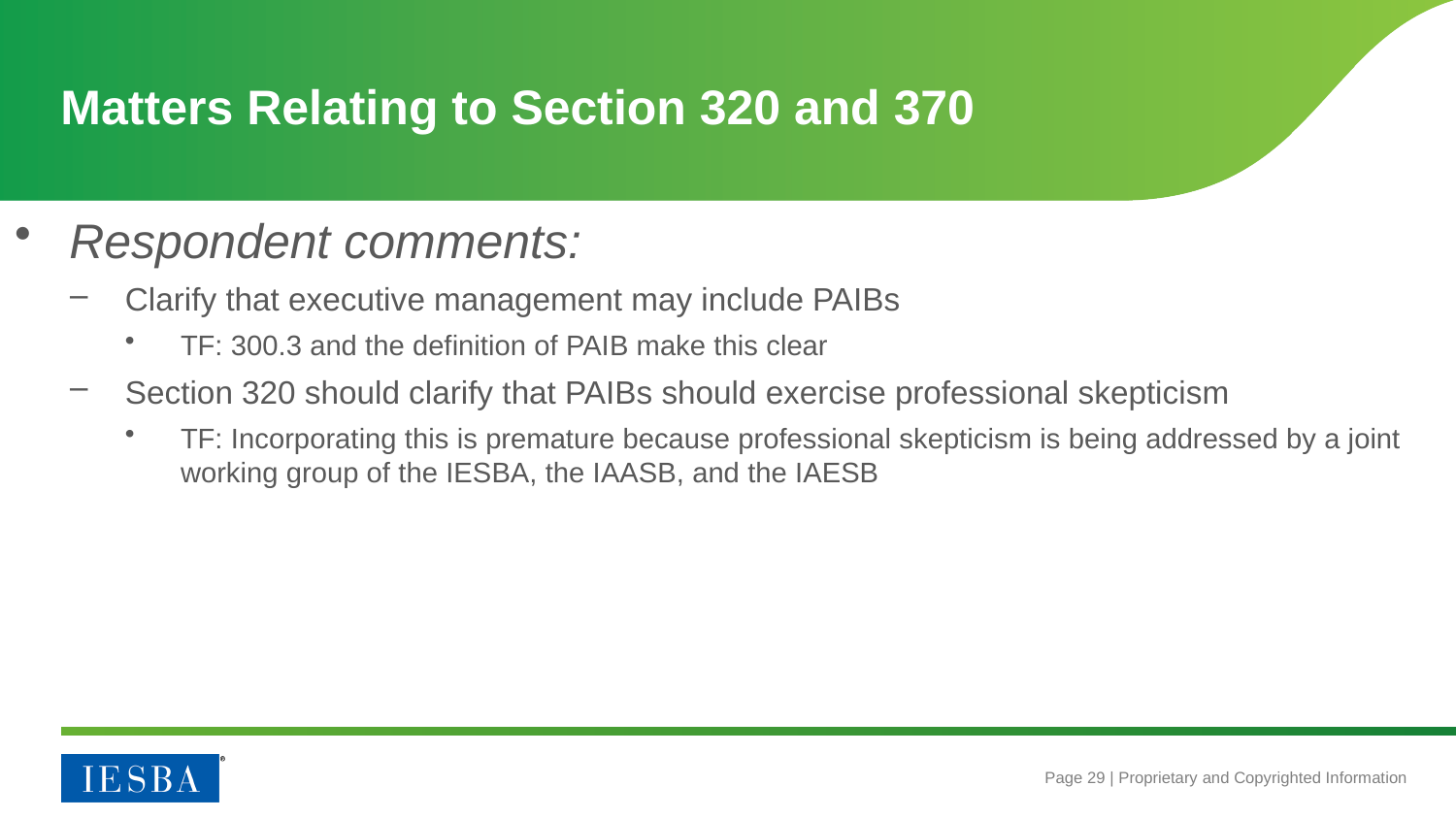

# Matters Relating to Section 320 and 370
Respondent comments:
Clarify that executive management may include PAIBs
TF: 300.3 and the definition of PAIB make this clear
Section 320 should clarify that PAIBs should exercise professional skepticism
TF: Incorporating this is premature because professional skepticism is being addressed by a joint working group of the IESBA, the IAASB, and the IAESB